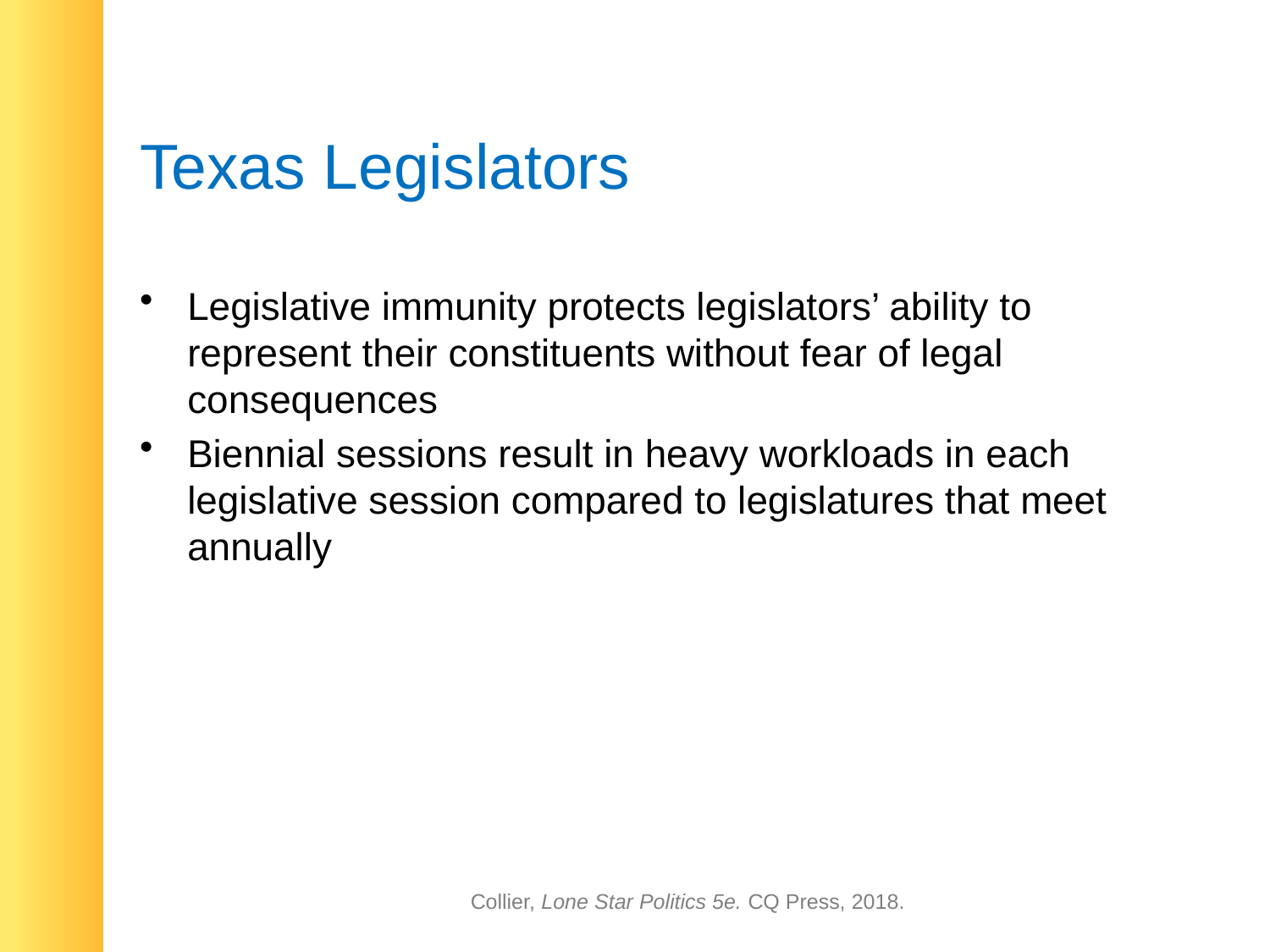

# Texas Legislators
Legislative immunity protects legislators’ ability to represent their constituents without fear of legal consequences
Biennial sessions result in heavy workloads in each legislative session compared to legislatures that meet annually

Collier, Lone Star Politics 5e. CQ Press, 2018.